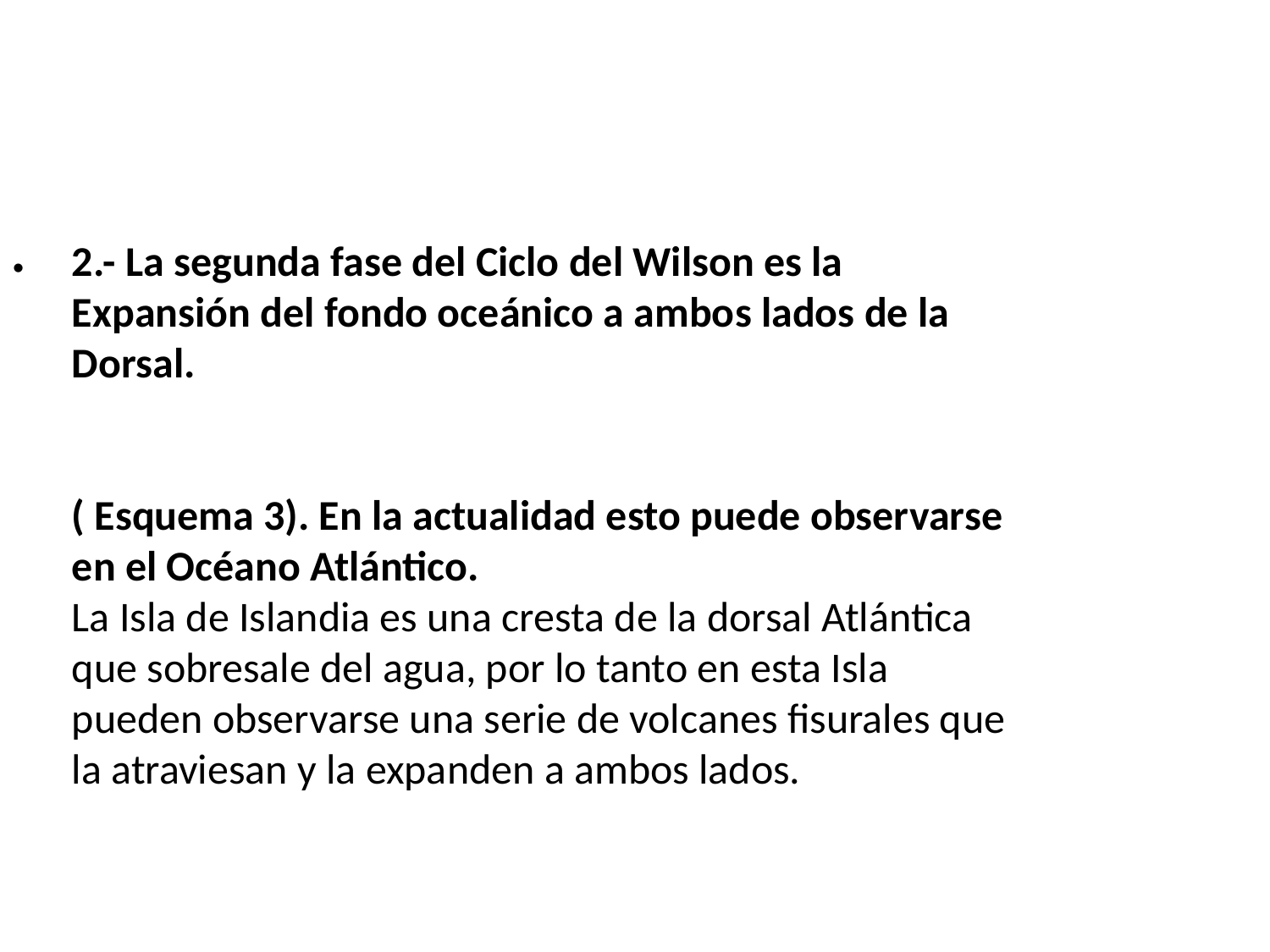

#

2.- La segunda fase del Ciclo del Wilson es la Expansión del fondo oceánico a ambos lados de la Dorsal.

( Esquema 3). En la actualidad esto puede observarse en el Océano Atlántico.
La Isla de Islandia es una cresta de la dorsal Atlántica que sobresale del agua, por lo tanto en esta Isla pueden observarse una serie de volcanes fisurales que la atraviesan y la expanden a ambos lados.